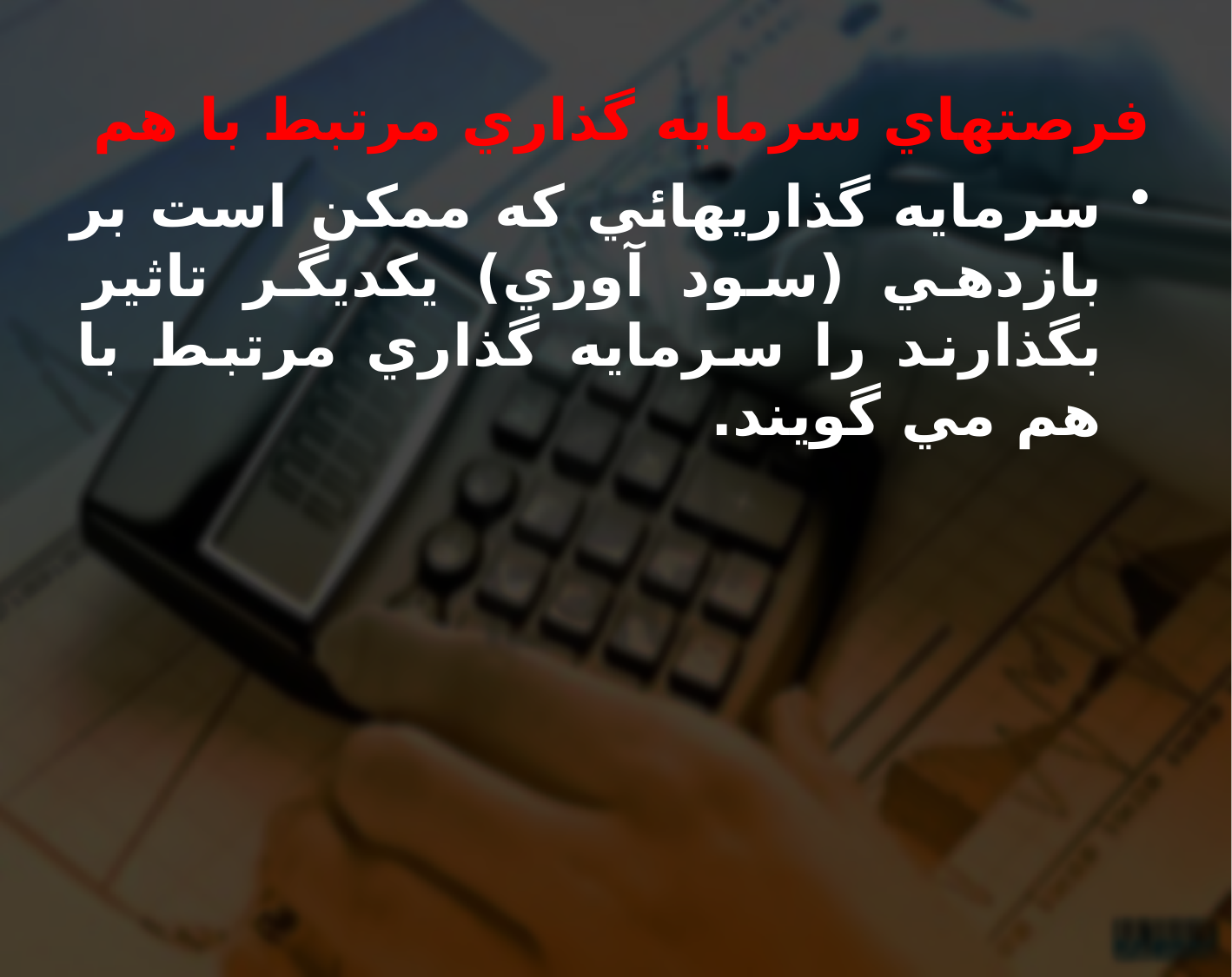

# فرصتهاي سرمايه گذاري مرتبط با هم
سرمايه گذاريهائي كه ممكن است بر بازدهي (سود آوري) يكديگر تاثير بگذارند را سرمايه گذاري مرتبط با هم مي گويند.